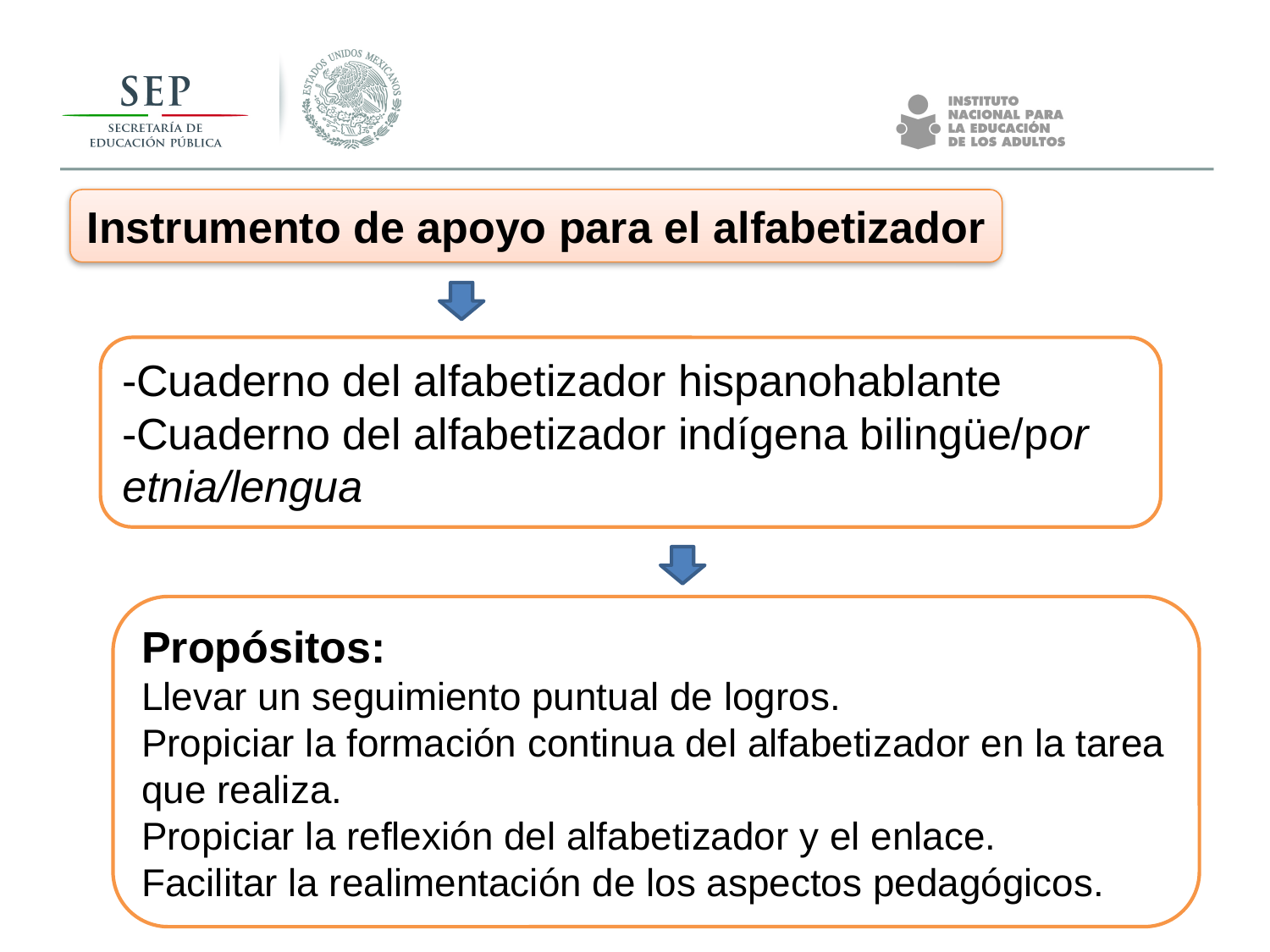

Instrumento de apoyo para el alfabetizador

-Cuaderno del alfabetizador hispanohablante
-Cuaderno del alfabetizador indígena bilingüe/por etnia/lengua

Propósitos:
Llevar un seguimiento puntual de logros.
Propiciar la formación continua del alfabetizador en la tarea que realiza.
Propiciar la reflexión del alfabetizador y el enlace.
Facilitar la realimentación de los aspectos pedagógicos.